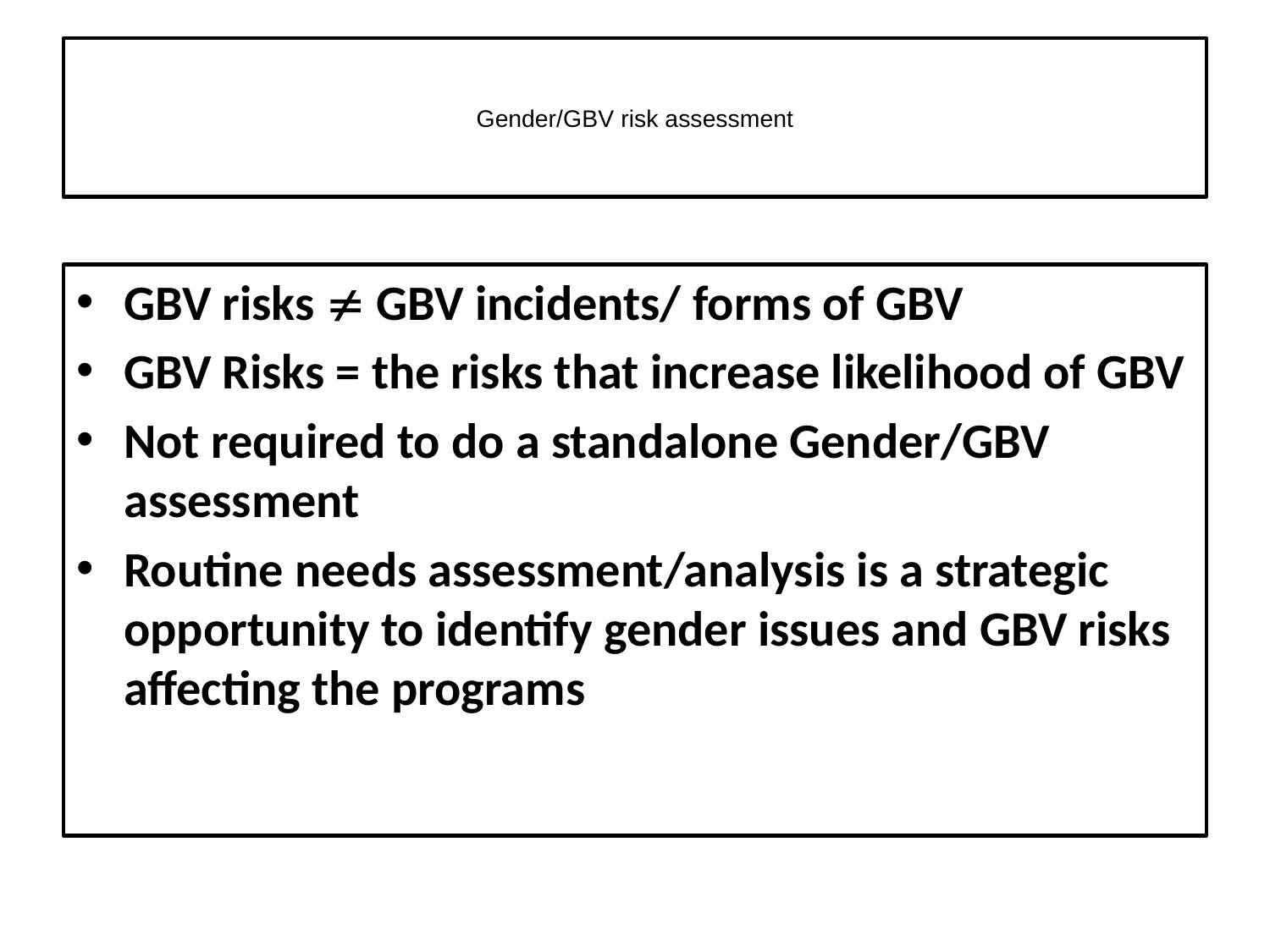

# Gender/GBV risk assessment
GBV risks ≠ GBV incidents/ forms of GBV
GBV Risks = the risks that increase likelihood of GBV
Not required to do a standalone Gender/GBV assessment
Routine needs assessment/analysis is a strategic opportunity to identify gender issues and GBV risks affecting the programs